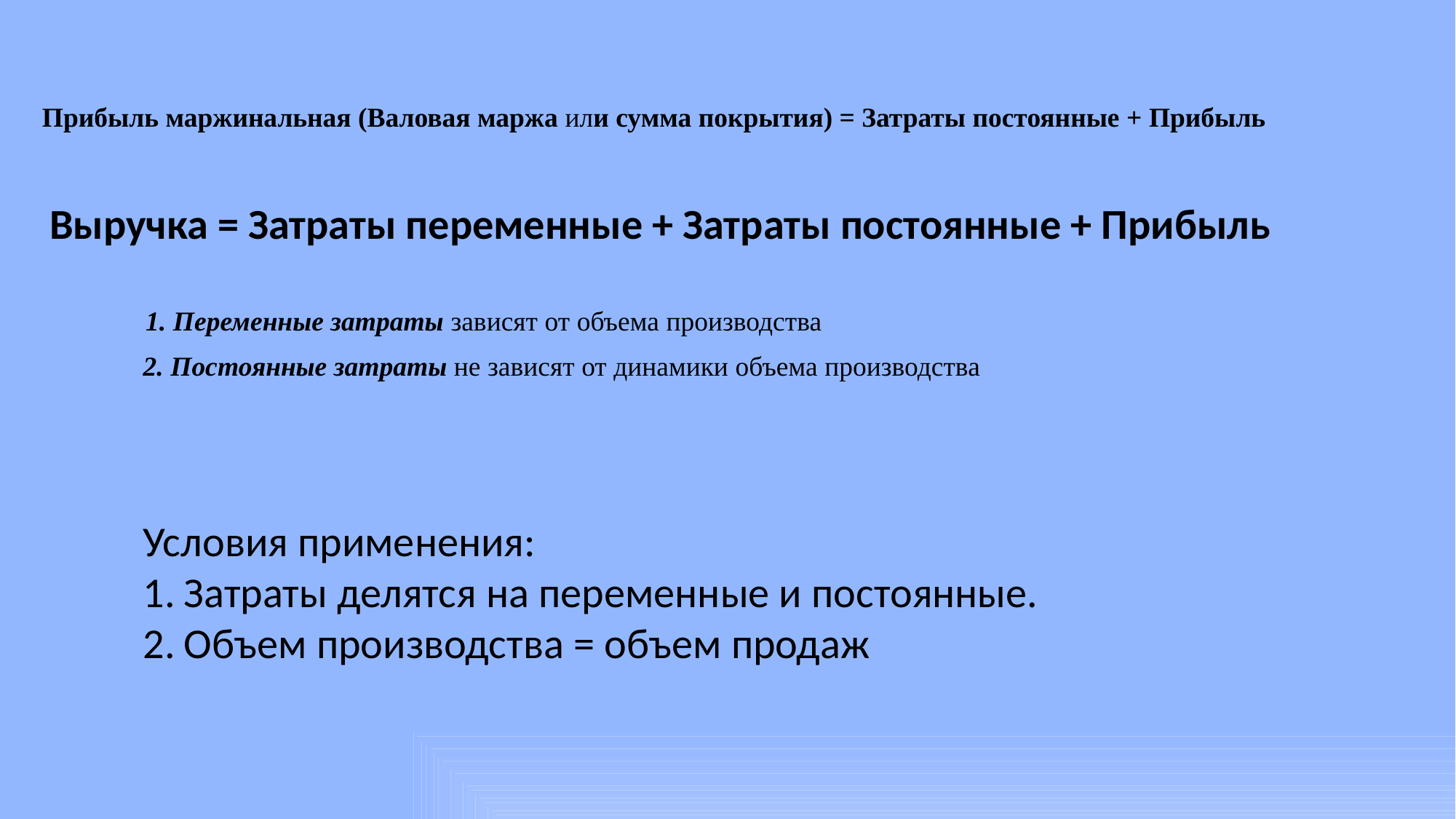

Прибыль маржинальная (Валовая маржа или сумма покрытия) = Затраты постоянные + Прибыль
Выручка = Затраты переменные + Затраты постоянные + Прибыль
1. Переменные затраты зависят от объема производства
2. Постоянные затраты не зависят от динамики объема производства
Условия применения:
Затраты делятся на переменные и постоянные.
Объем производства = объем продаж